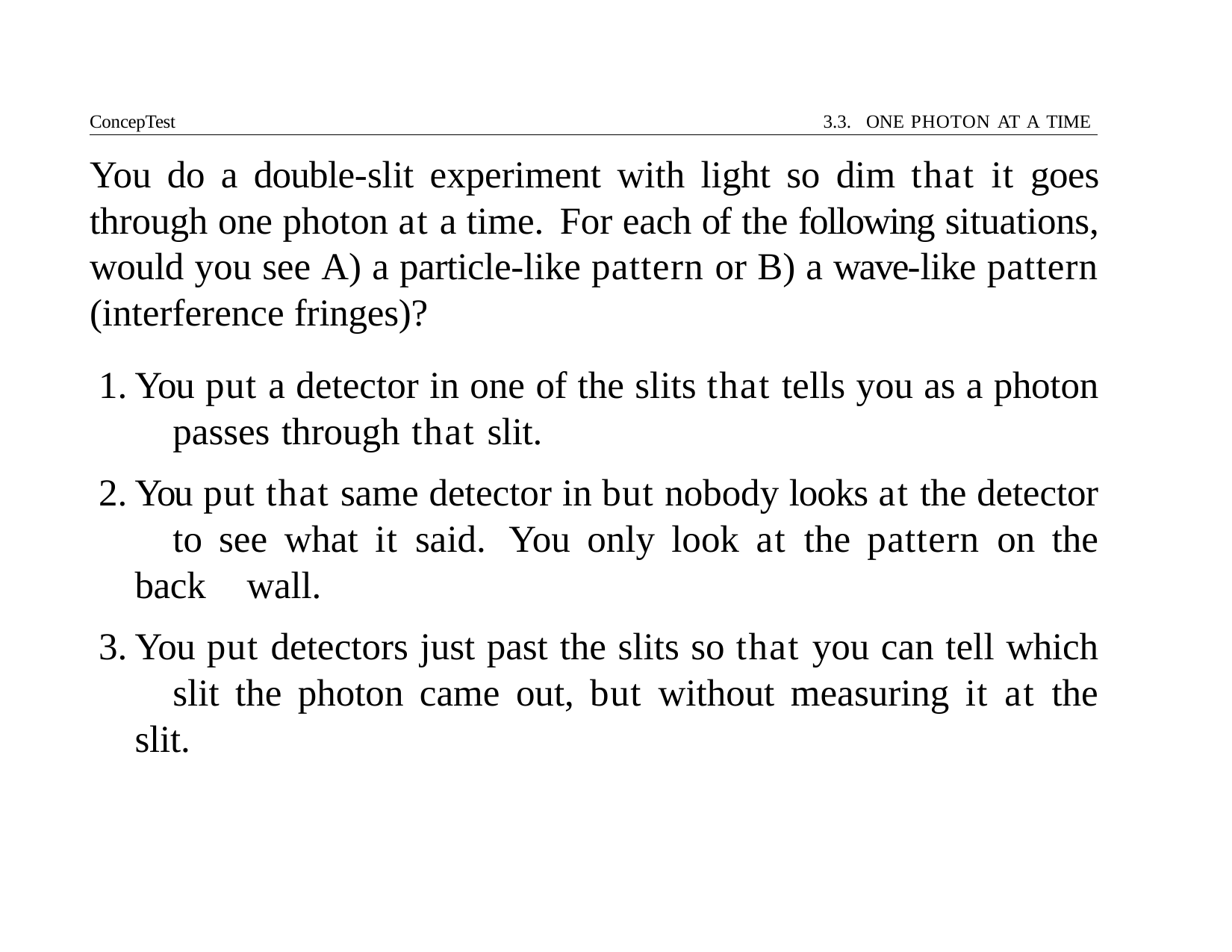

ConcepTest	3.3.  ONE PHOTON AT A TIME

# You do a double-slit experiment with light so dim that it goes through one photon at a time. For each of the following situations, would you see A) a particle-like pattern or B) a wave-like pattern (interference fringes)?
You put a detector in one of the slits that tells you as a photon 	passes through that slit.
You put that same detector in but nobody looks at the detector 	to see what it said. You only look at the pattern on the back 	wall.
You put detectors just past the slits so that you can tell which 	slit the photon came out, but without measuring it at the slit.